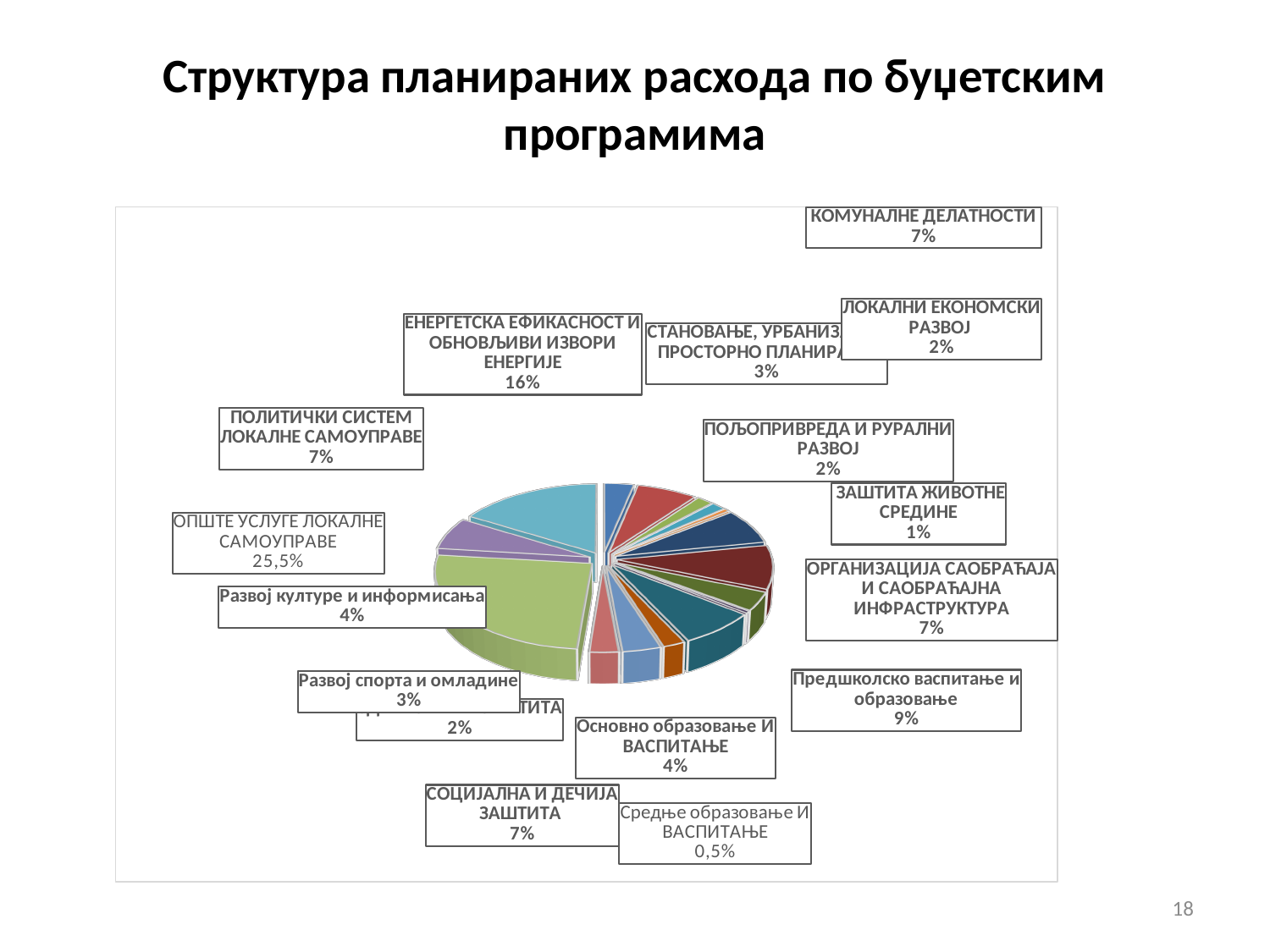

# Структура планираних расхода по буџетским програмима

[unsupported chart]

18